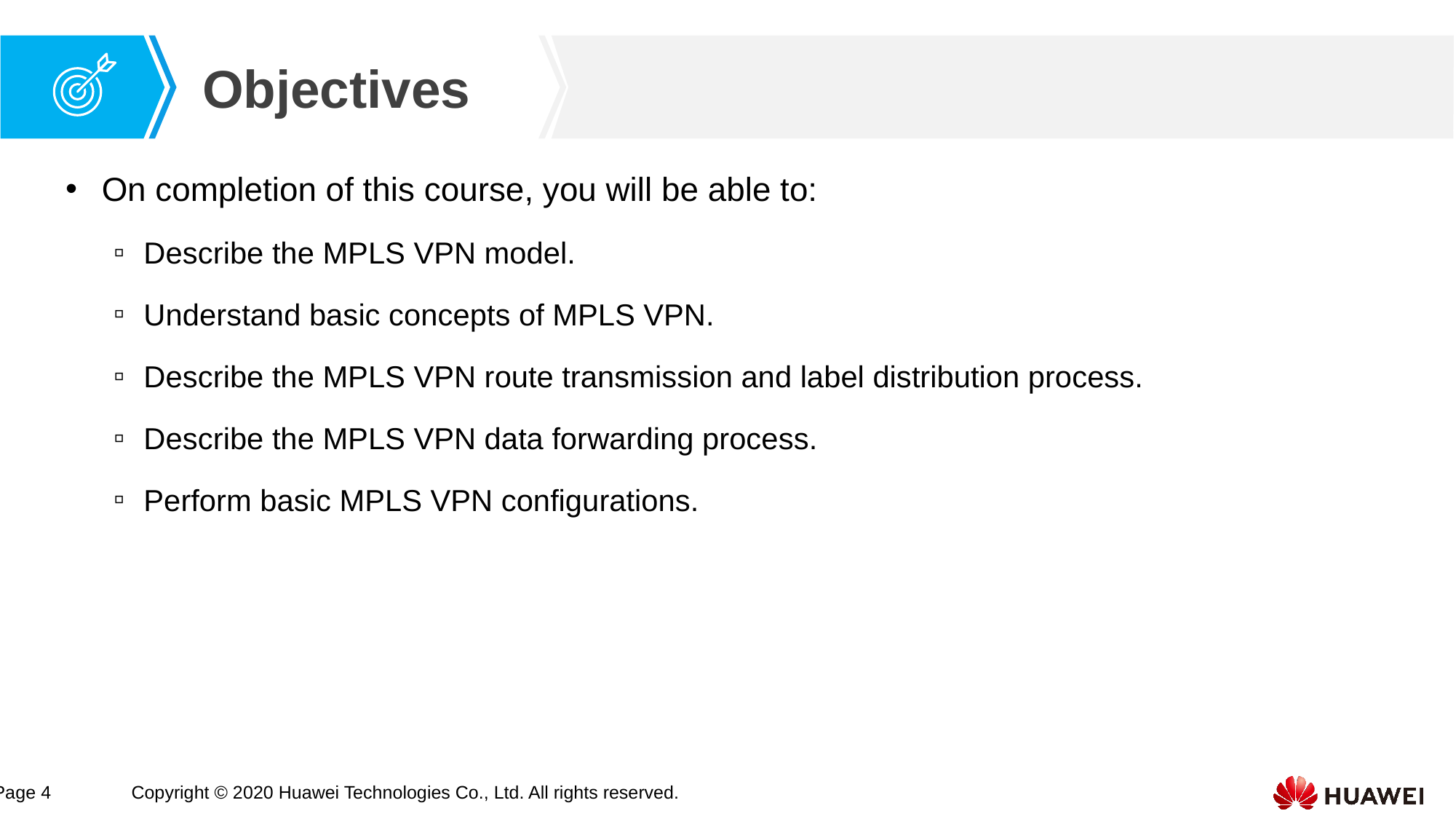

On completion of this course, you will be able to:
Describe the MPLS VPN model.
Understand basic concepts of MPLS VPN.
Describe the MPLS VPN route transmission and label distribution process.
Describe the MPLS VPN data forwarding process.
Perform basic MPLS VPN configurations.